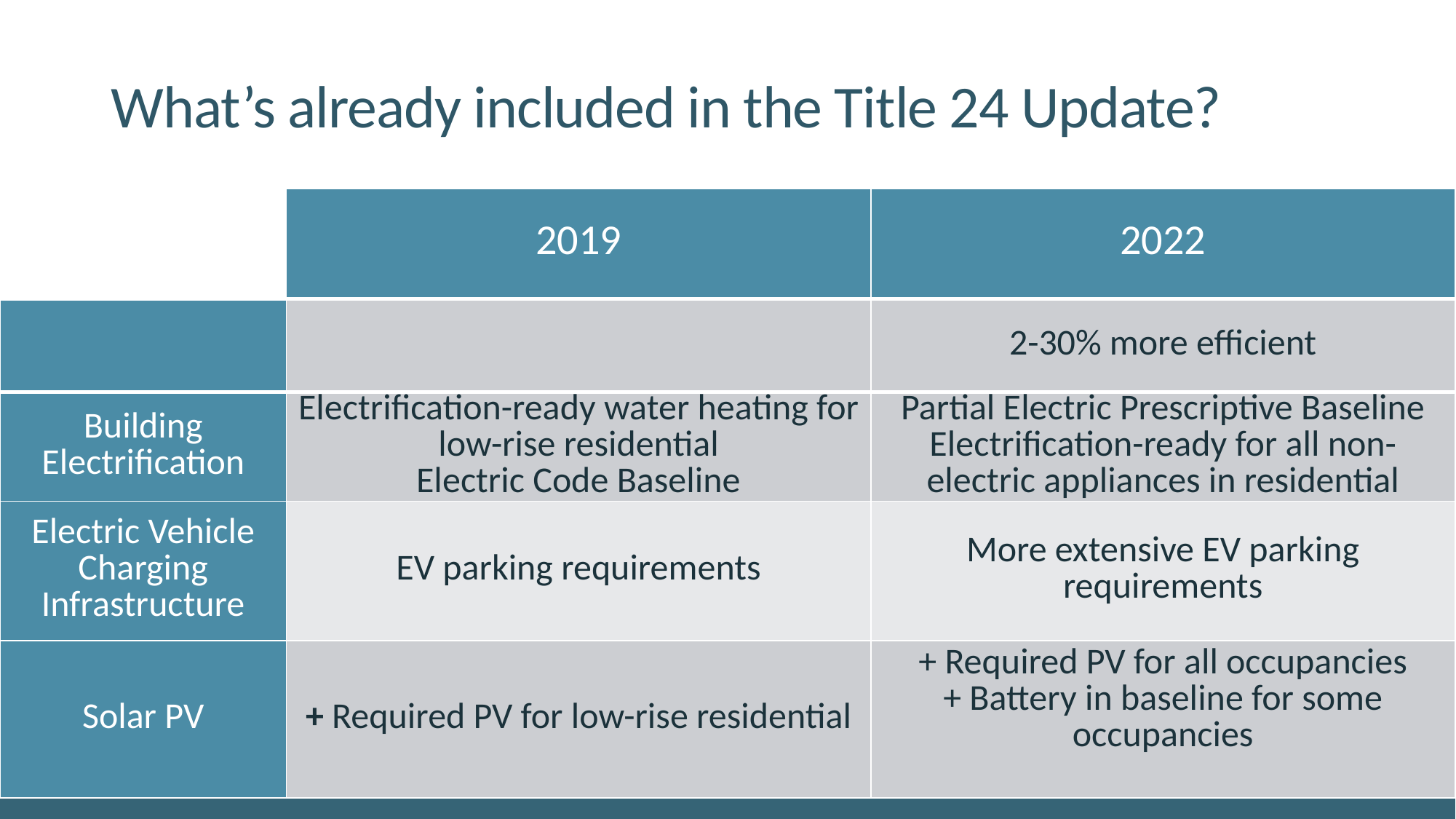

# What’s already included in the Title 24 Update?
|  | 2019 | 2022 |
| --- | --- | --- |
|  |  | 2-30% more efficient |
| Building Electrification | Electrification-ready water heating for low-rise residential Electric Code Baseline | Partial Electric Prescriptive Baseline Electrification-ready for all non- electric appliances in residential |
| Electric Vehicle Charging Infrastructure | EV parking requirements | More extensive EV parking requirements |
| Solar PV | + Required PV for low-rise residential | + Required PV for all occupancies + Battery in baseline for some occupancies |